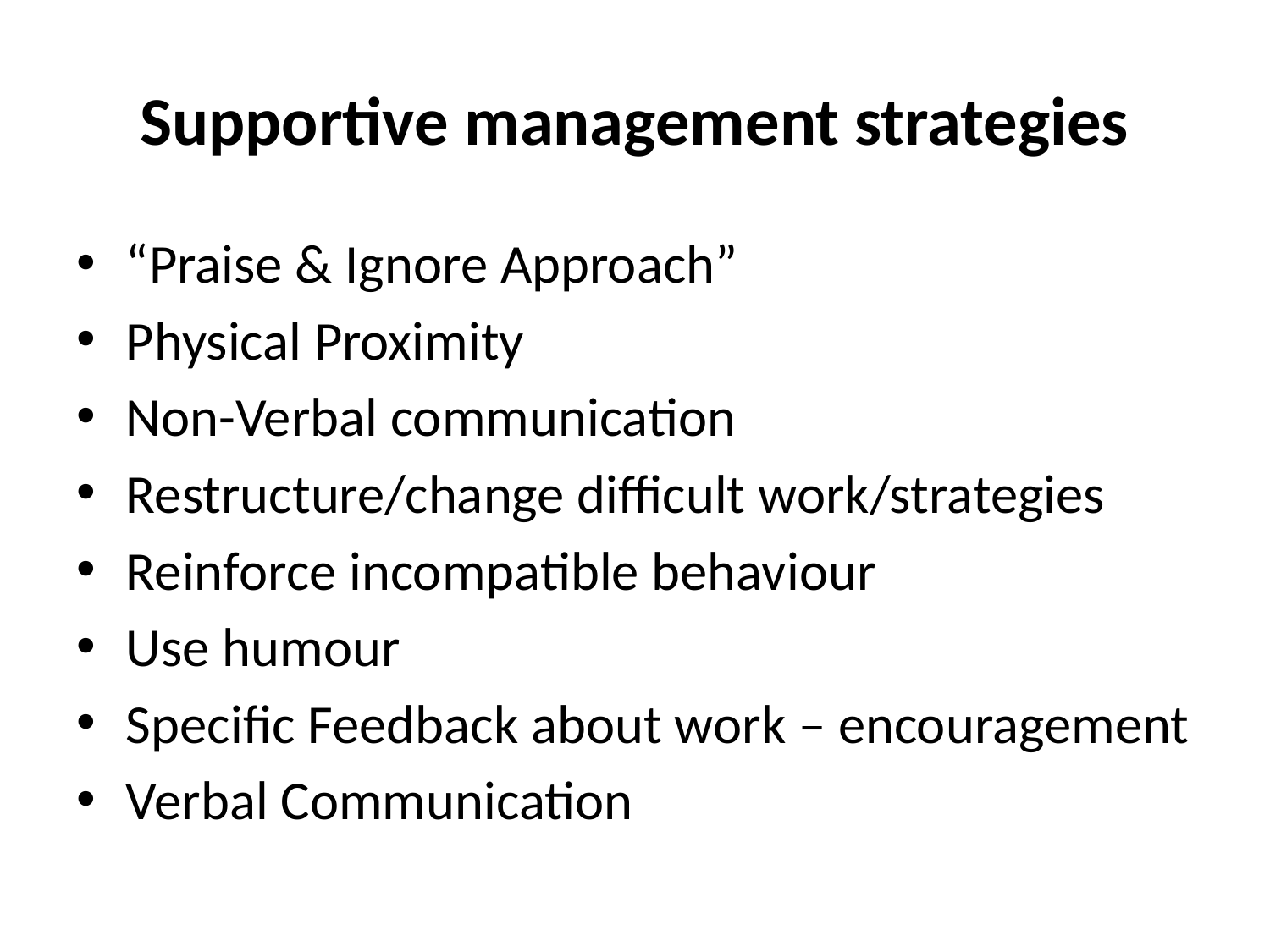

# Supportive management strategies
“Praise & Ignore Approach”
Physical Proximity
Non-Verbal communication
Restructure/change difficult work/strategies
Reinforce incompatible behaviour
Use humour
Specific Feedback about work – encouragement
Verbal Communication